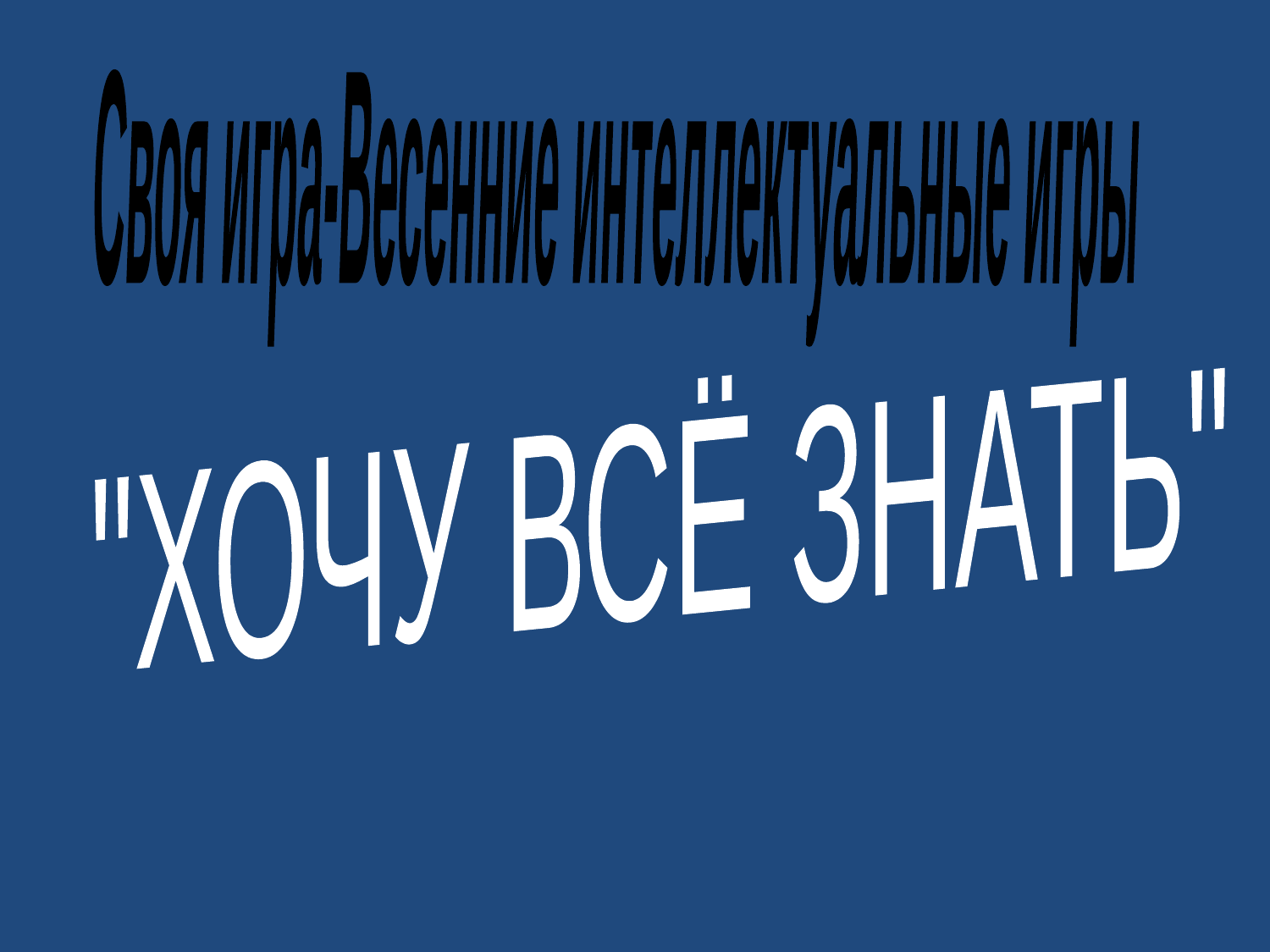

#
Своя игра-Весенние интеллектуальные игры

"ХОЧУ ВСЁ ЗНАТЬ"